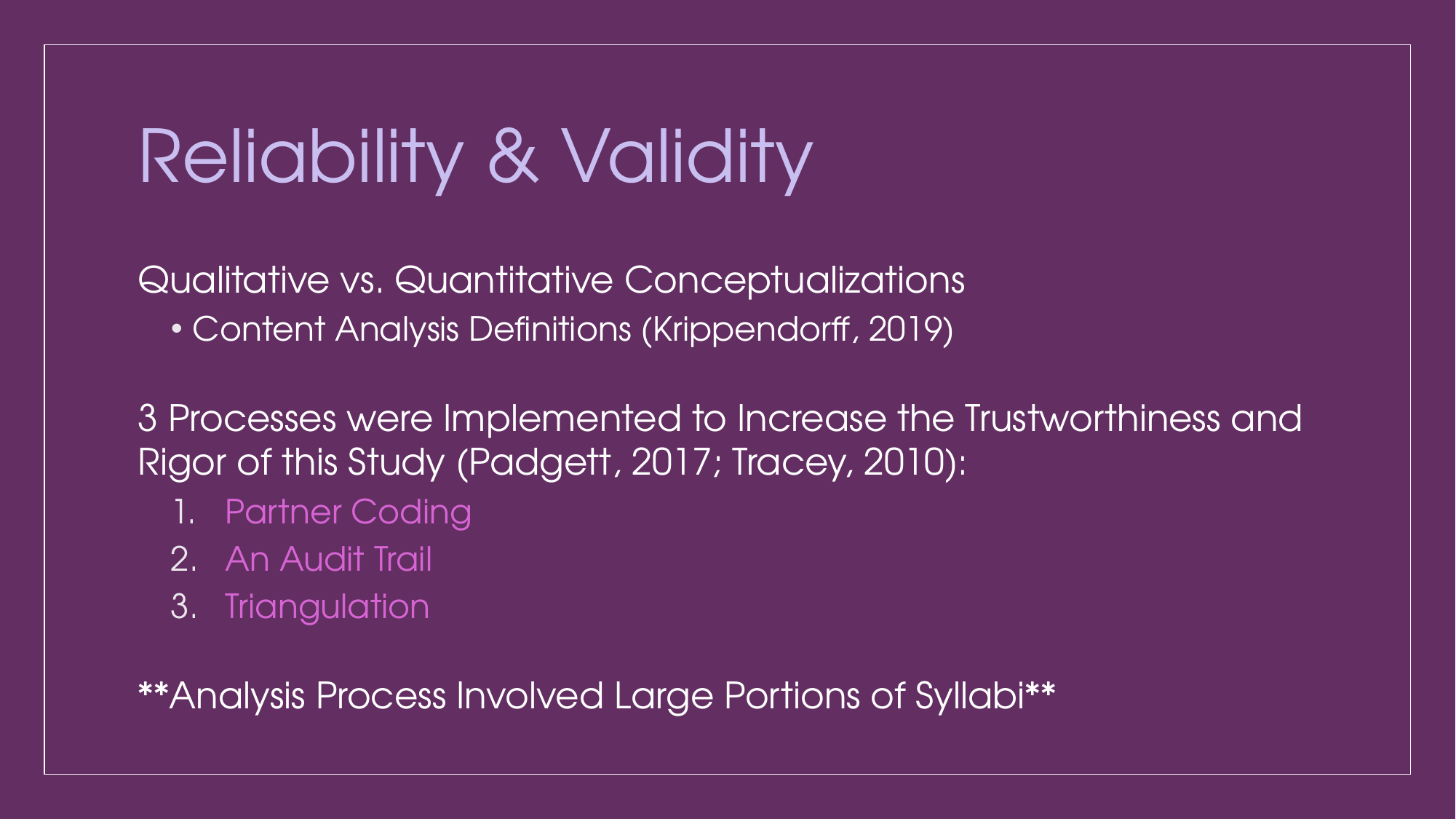

# Reliability & Validity
Qualitative vs. Quantitative Conceptualizations
Content Analysis Definitions (Krippendorff, 2019)

3 Processes were Implemented to Increase the Trustworthiness and Rigor of this Study (Padgett, 2017; Tracey, 2010):
Partner Coding
An Audit Trail
Triangulation

**Analysis Process Involved Large Portions of Syllabi**